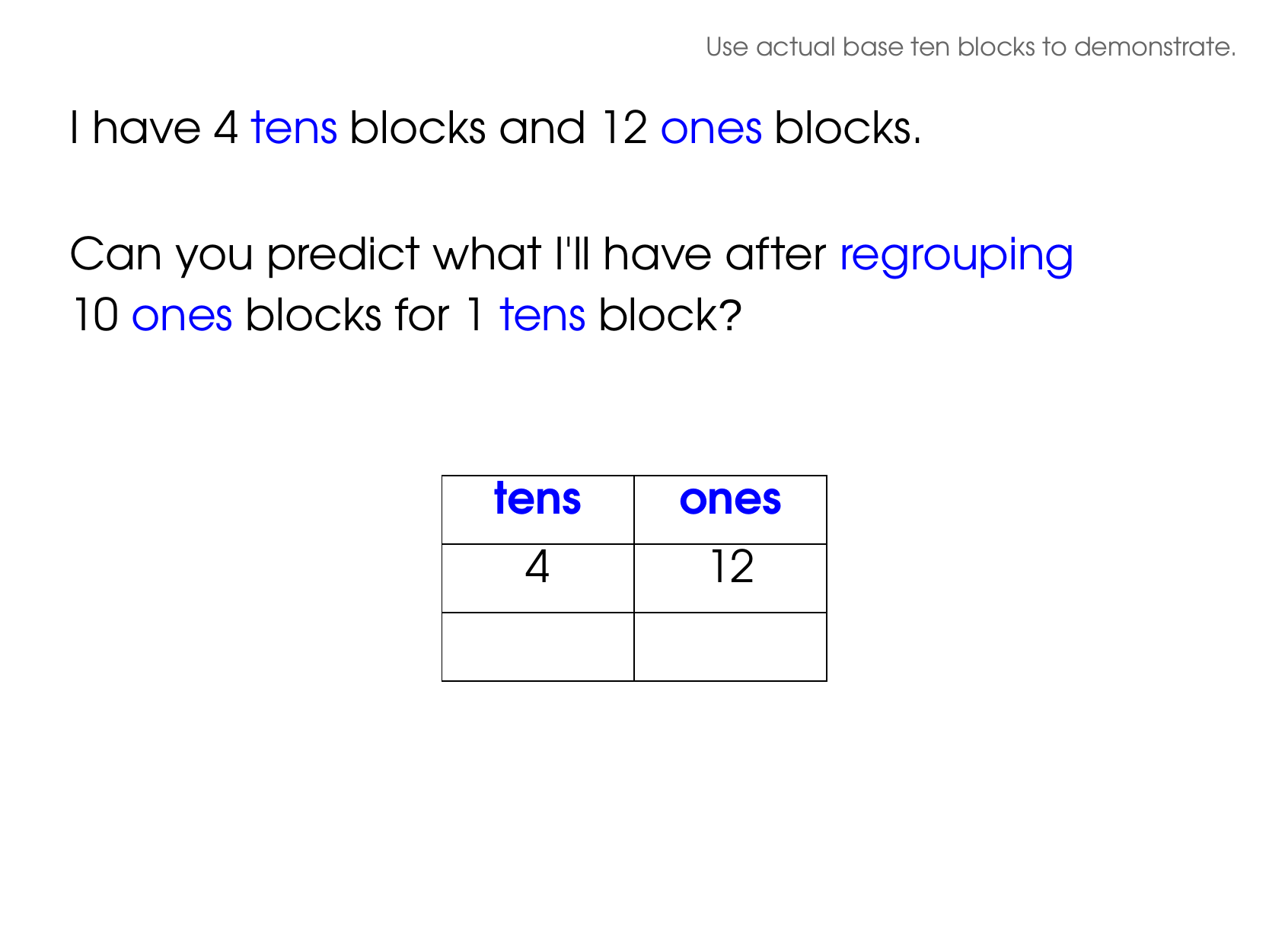

Use actual base ten blocks to demonstrate.
I have 4 tens blocks and 12 ones blocks.
Can you predict what I'll have after regrouping
10 ones blocks for 1 tens block?
| tens | ones |
| --- | --- |
| 4 | 12 |
|  |  |